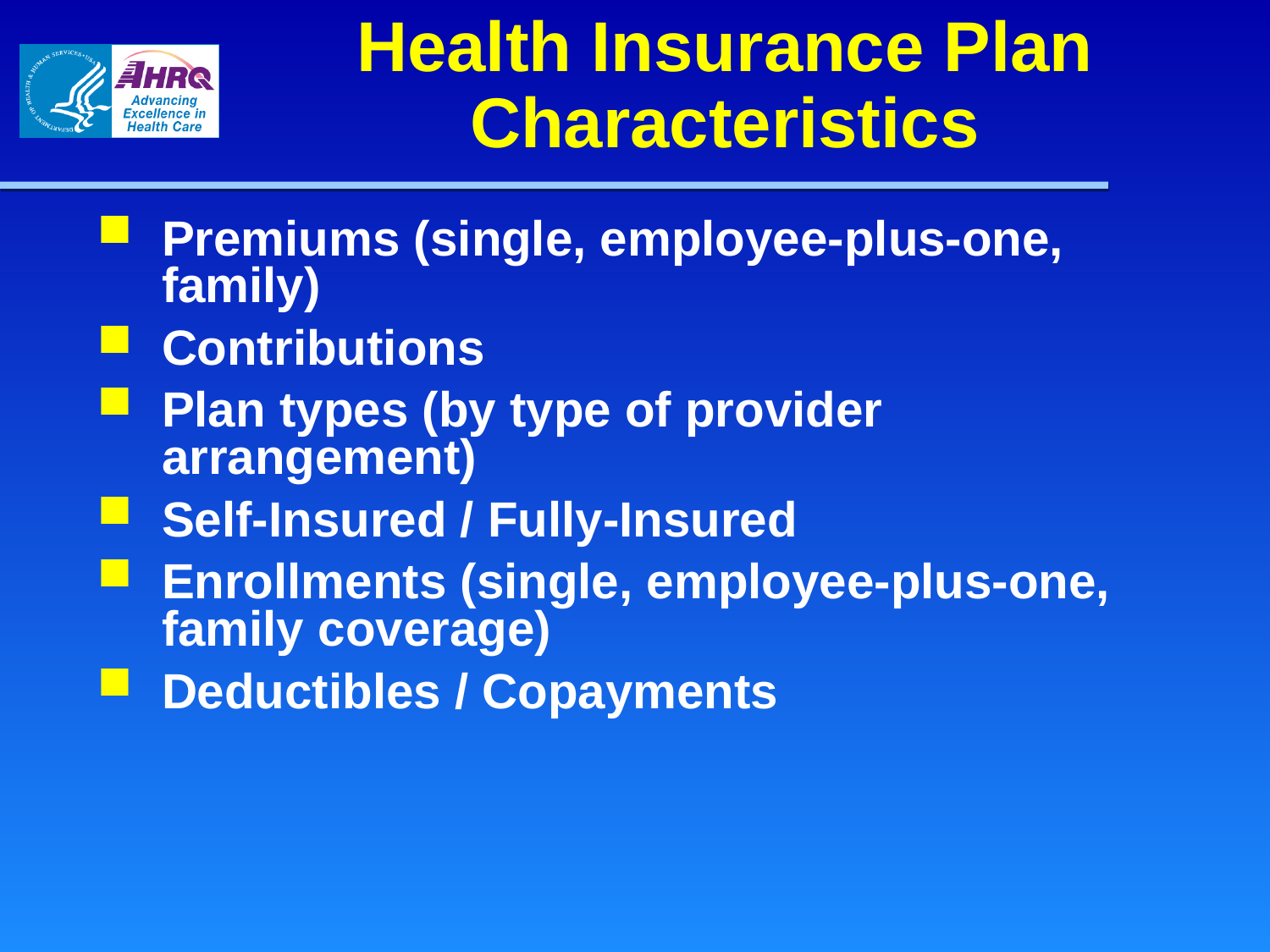

Health Insurance Plan Characteristics
Premiums (single, employee-plus-one, family)
Contributions
Plan types (by type of provider arrangement)
Self-Insured / Fully-Insured
Enrollments (single, employee-plus-one, family coverage)
Deductibles / Copayments